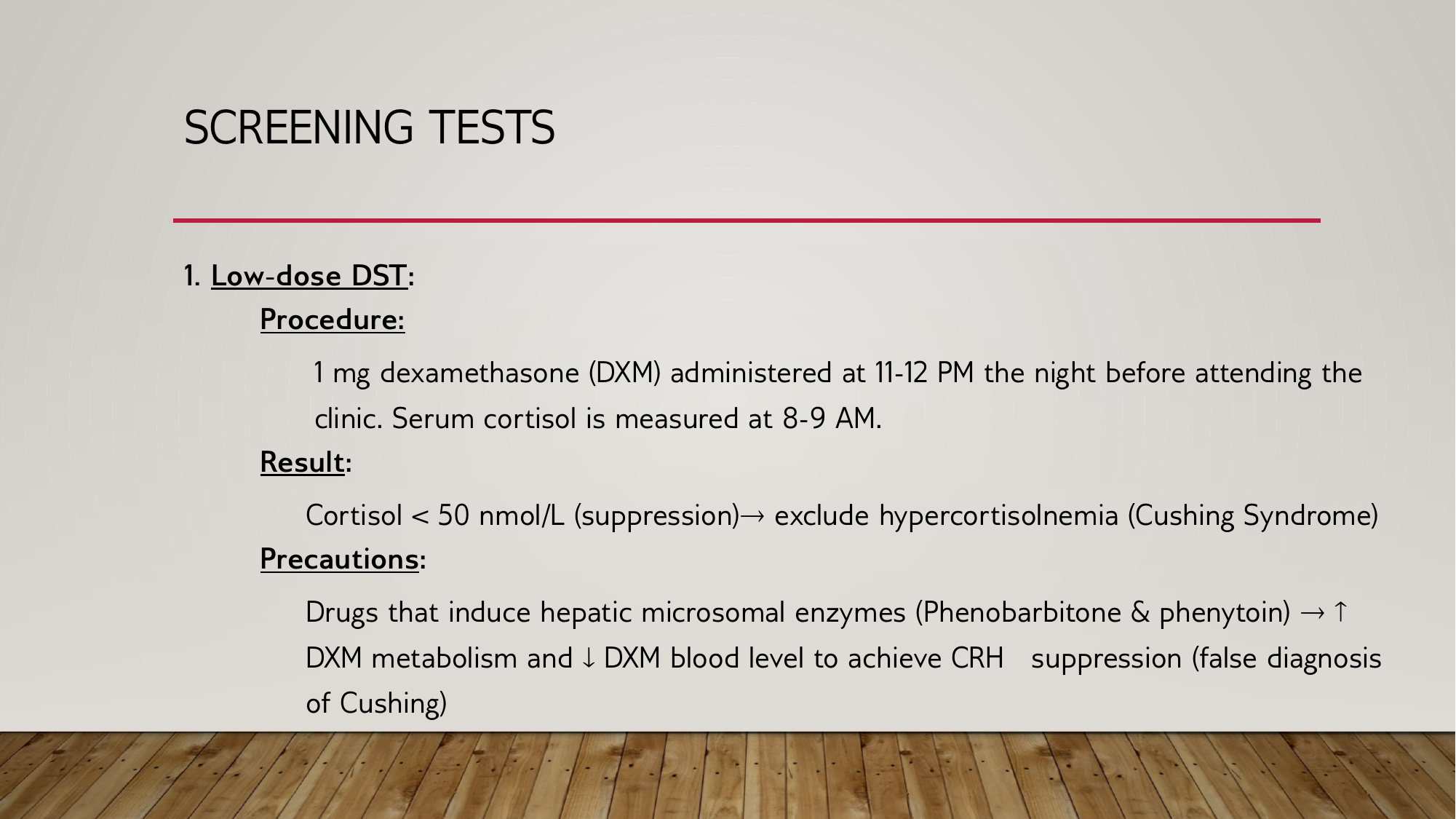

# Screening tests
1. Low-dose DST:
Procedure:
1 mg dexamethasone (DXM) administered at 11-12 PM the night before attending the clinic. Serum cortisol is measured at 8-9 AM.
Result:
	Cortisol < 50 nmol/L (suppression)→ exclude hypercortisolnemia (Cushing Syndrome)
Precautions:
	Drugs that induce hepatic microsomal enzymes (Phenobarbitone & phenytoin) → ↑ DXM metabolism and ↓ DXM blood level to achieve CRH   suppression (false diagnosis of Cushing)